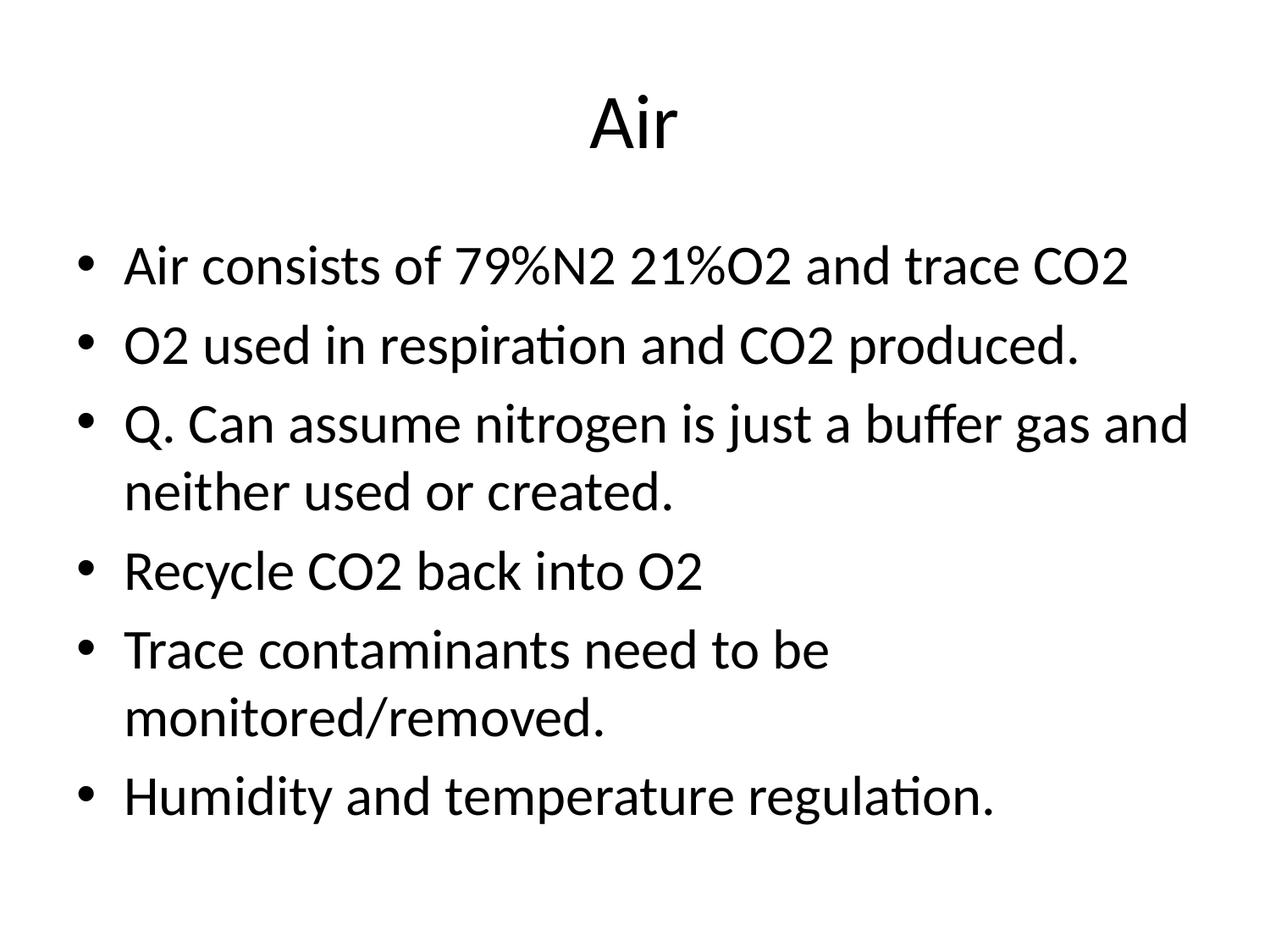

# Air
Air consists of 79%N2 21%O2 and trace CO2
O2 used in respiration and CO2 produced.
Q. Can assume nitrogen is just a buffer gas and neither used or created.
Recycle CO2 back into O2
Trace contaminants need to be monitored/removed.
Humidity and temperature regulation.